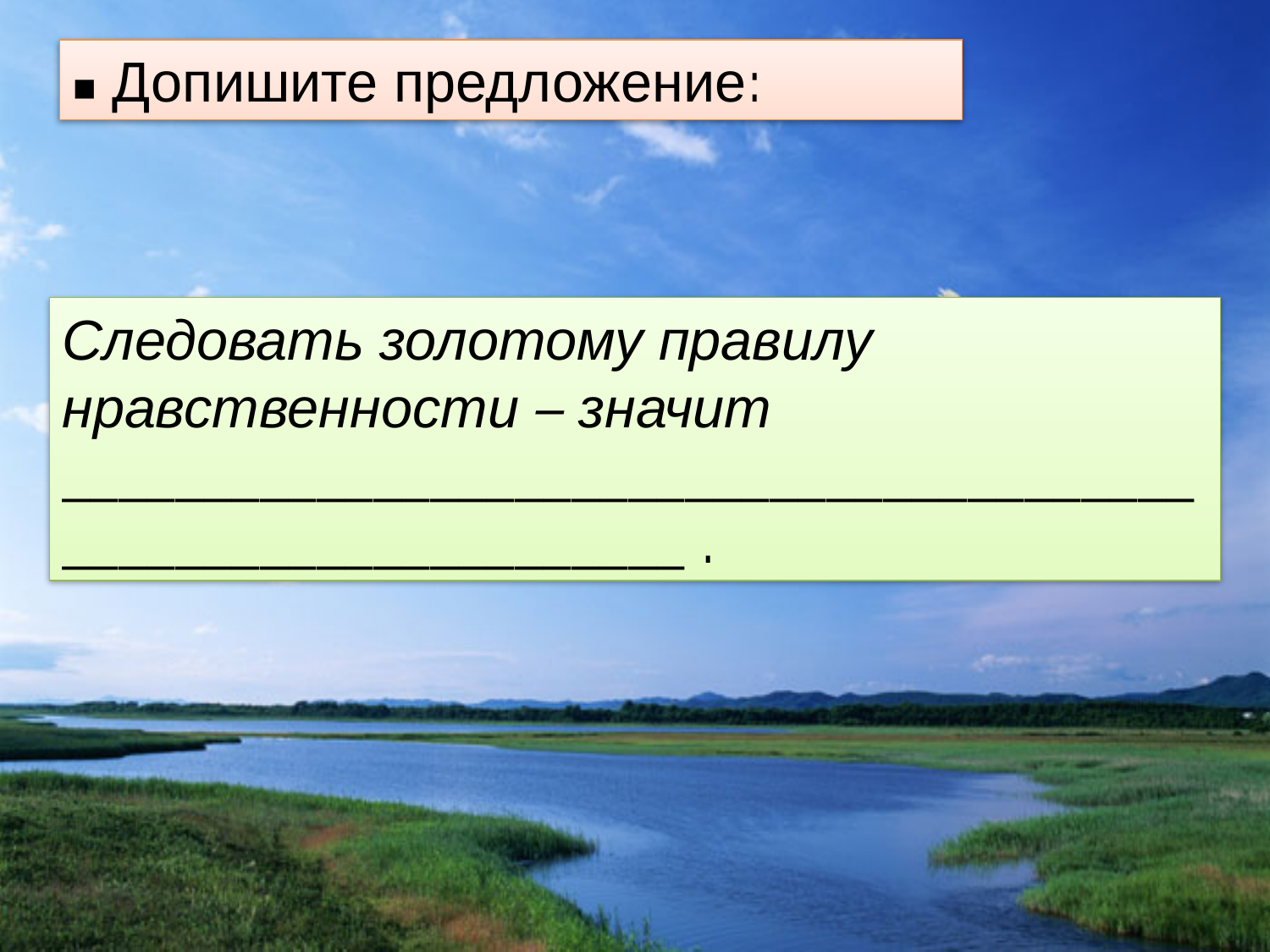

▪ Допишите предложение:
Следовать золотому правилу нравственности – значит ______________________________________________________________ .